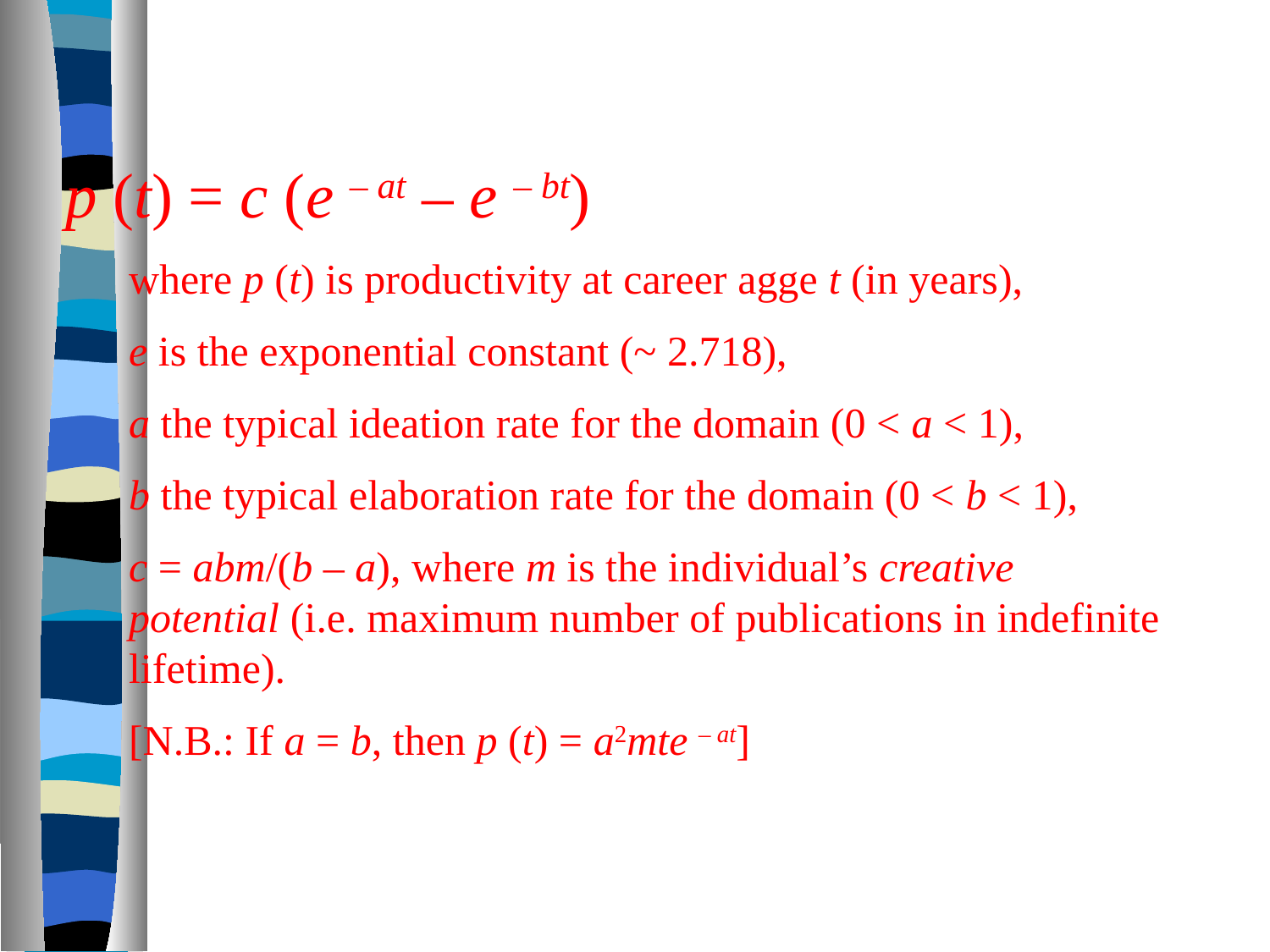

p (t) = c (e – at – e – bt)
where p (t) is productivity at career agge t (in years),
e is the exponential constant (~ 2.718),
a the typical ideation rate for the domain (0 < a < 1),
b the typical elaboration rate for the domain (0 < b < 1),
c = abm/(b – a), where m is the individual’s creative potential (i.e. maximum number of publications in indefinite lifetime).
[N.B.: If a = b, then p (t) = a2mte – at]